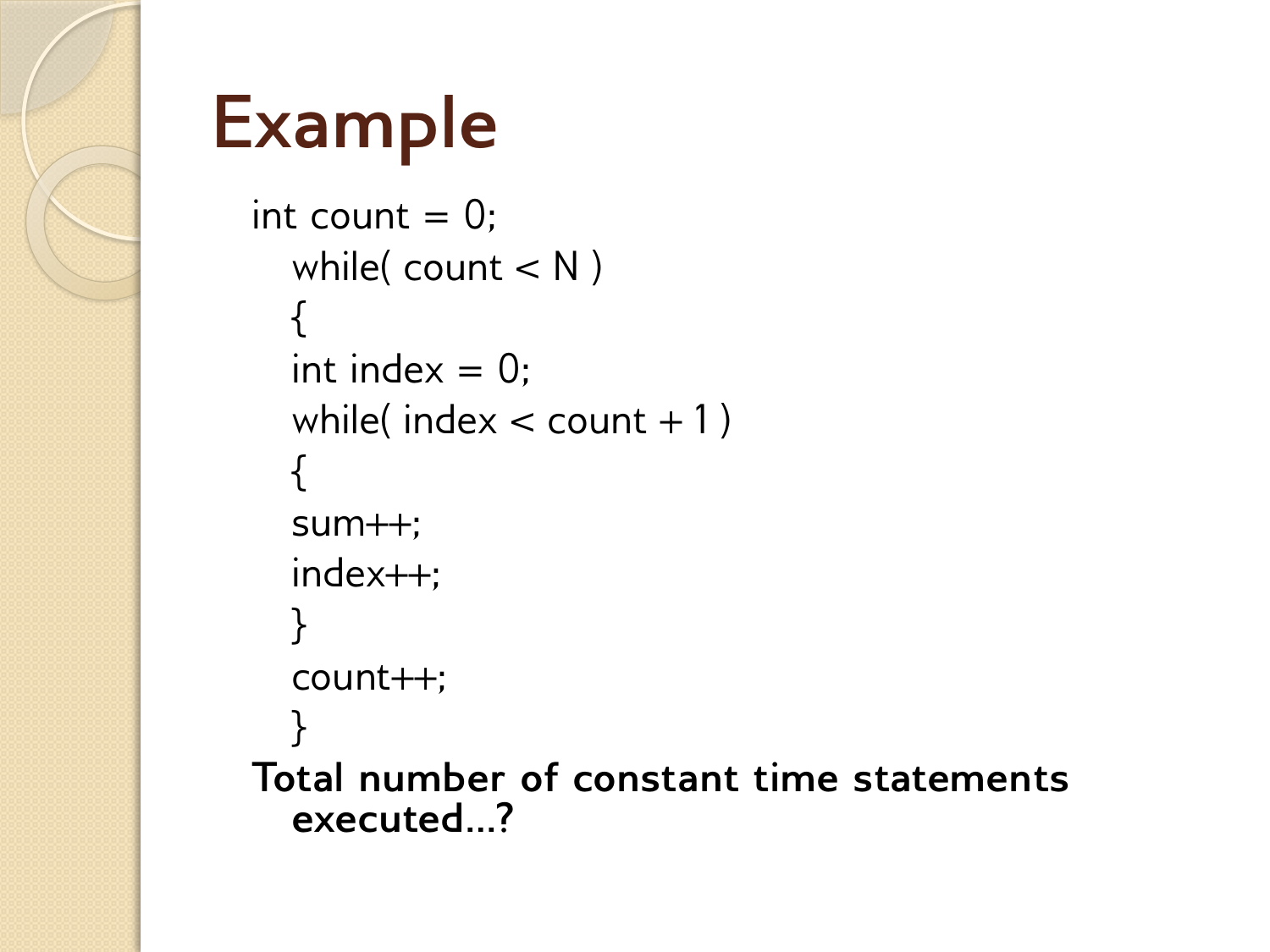

# Example
int count = 0;
	while( count < N )
	{
	int index = 0;
	while( index < count + 1 )
	{
	sum++;
	index++;
	}
	count++;
	}
Total number of constant time statements executed…?